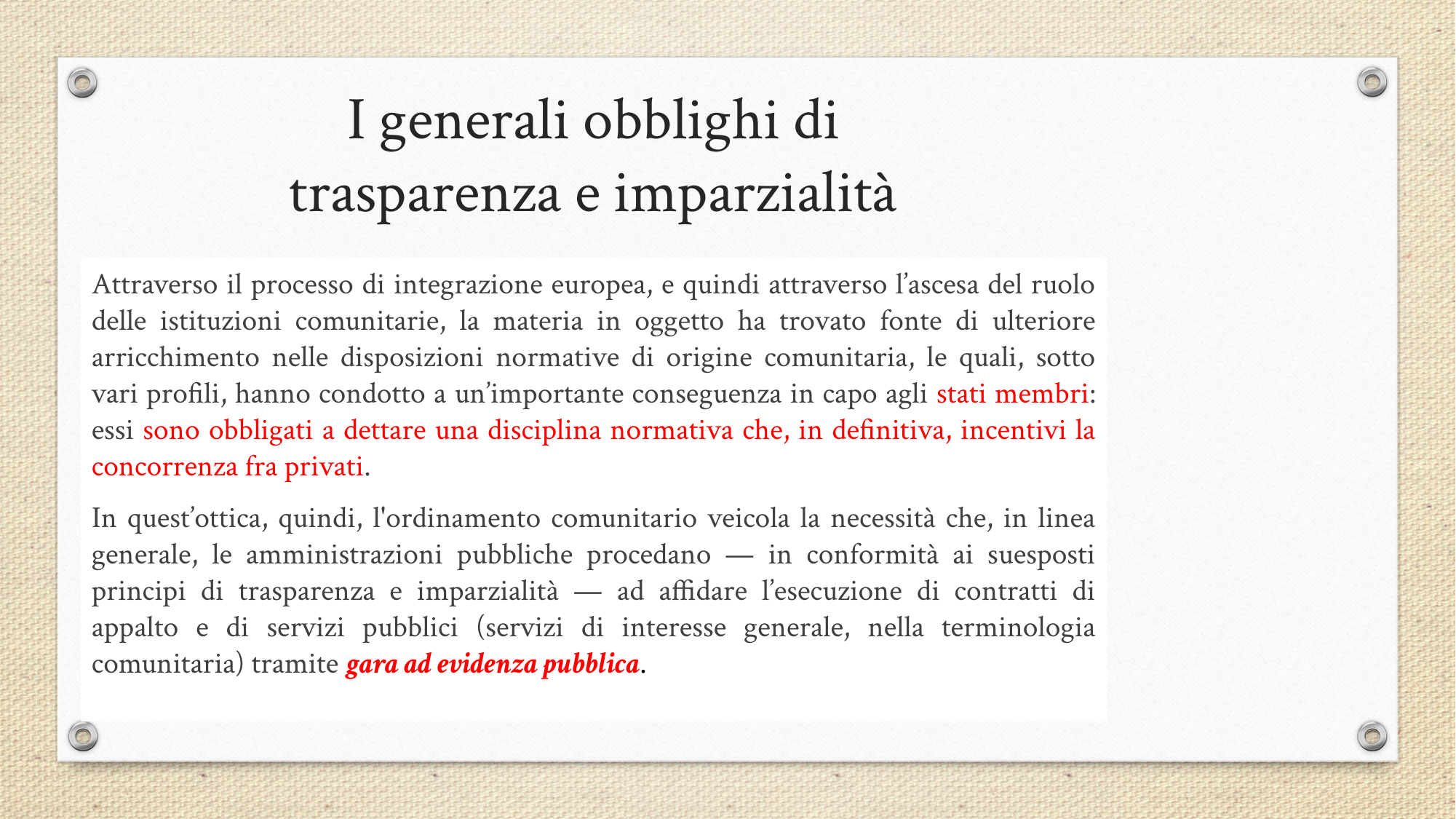

I generali obblighi di
trasparenza e imparzialità
Attraverso il processo di integrazione europea, e quindi attraverso l’ascesa del ruolo delle istituzioni comunitarie, la materia in oggetto ha trovato fonte di ulteriore arricchimento nelle disposizioni normative di origine comunitaria, le quali, sotto vari profili, hanno condotto a un’importante conseguenza in capo agli stati membri: essi sono obbligati a dettare una disciplina normativa che, in definitiva, incentivi la concorrenza fra privati.
In quest’ottica, quindi, l'ordinamento comunitario veicola la necessità che, in linea generale, le amministrazioni pubbliche procedano — in conformità ai suesposti principi di trasparenza e imparzialità — ad affidare l’esecuzione di contratti di appalto e di servizi pubblici (servizi di interesse generale, nella terminologia comunitaria) tramite gara ad evidenza pubblica.